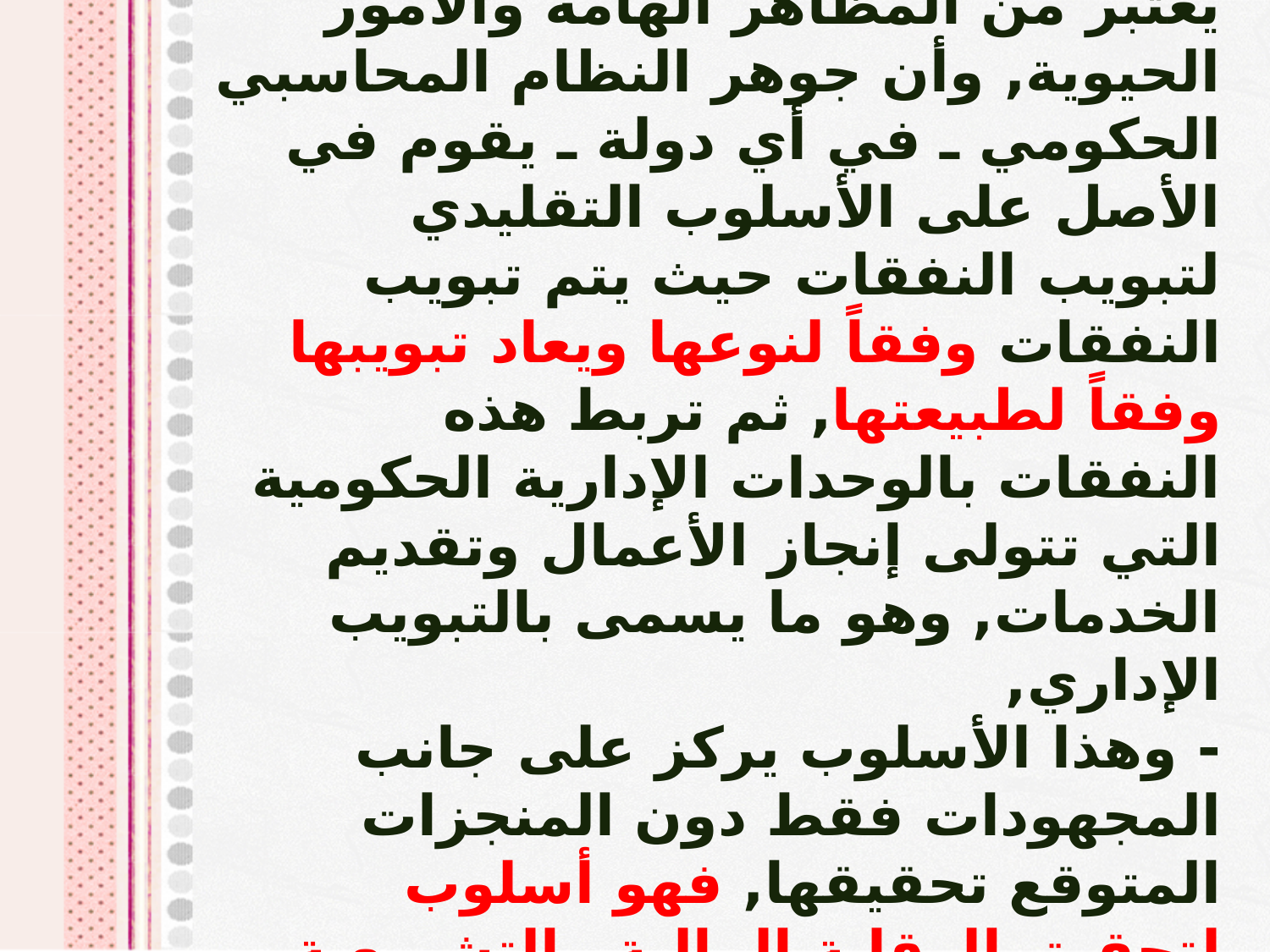

أولاً : طرق تبويب المصروفات :
أن التبويب المتعدد لنفقات الحكومة يعتبر من المظاهر الهامة والأمور الحيوية, وأن جوهر النظام المحاسبي الحكومي ـ في أي دولة ـ يقوم في الأصل على الأسلوب التقليدي لتبويب النفقات حيث يتم تبويب النفقات وفقاً لنوعها ويعاد تبويبها وفقاً لطبيعتها, ثم تربط هذه النفقات بالوحدات الإدارية الحكومية التي تتولى إنجاز الأعمال وتقديم الخدمات, وهو ما يسمى بالتبويب الإداري,
- وهذا الأسلوب يركز على جانب المجهودات فقط دون المنجزات المتوقع تحقيقها, فهو أسلوب لتحقيق الرقابة المالية والتشريعية على النفقات.